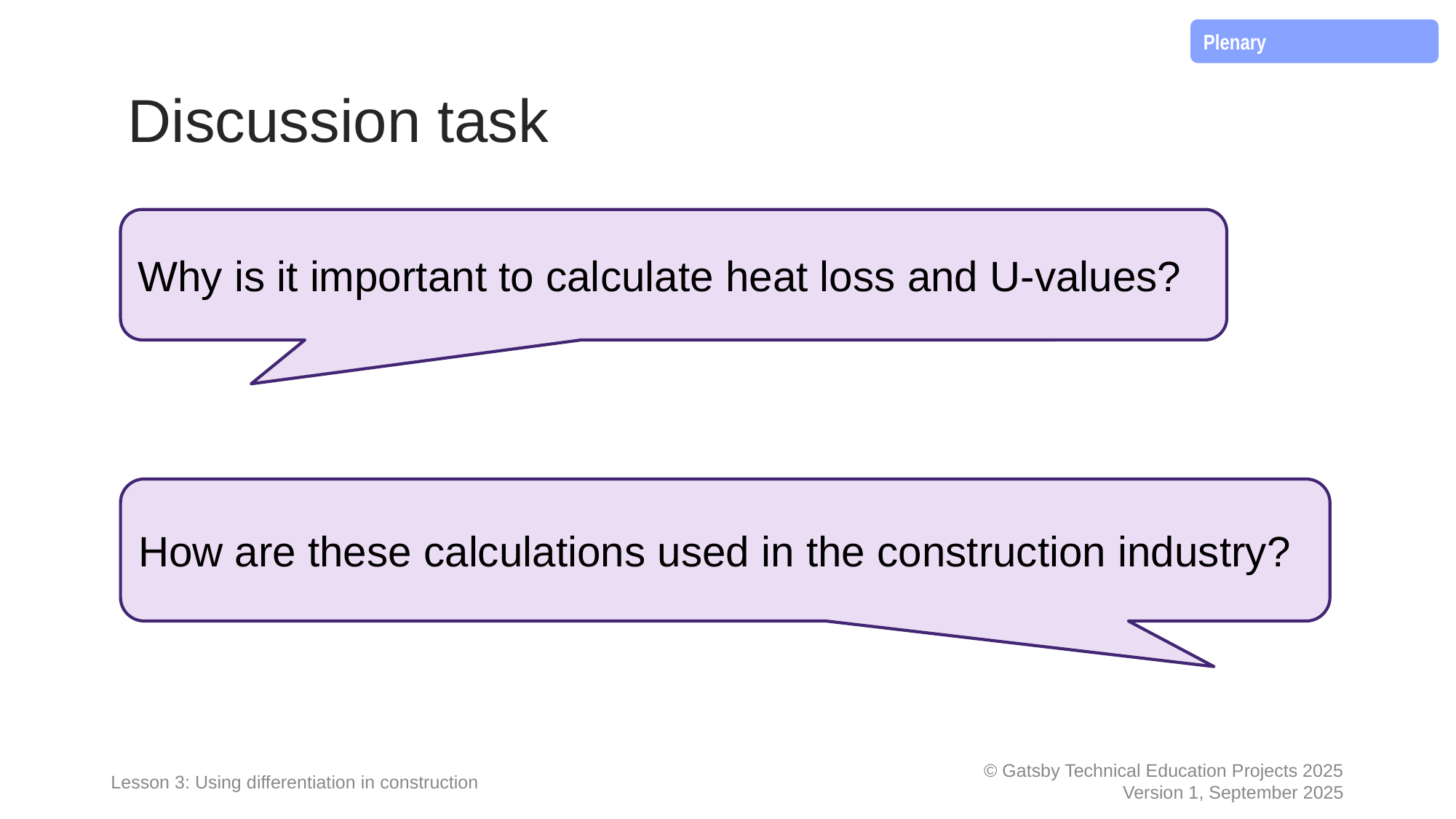

Plenary
# Discussion task
Why is it important to calculate heat loss and U-values?
How are these calculations used in the construction industry?
Lesson 3: Using differentiation in construction